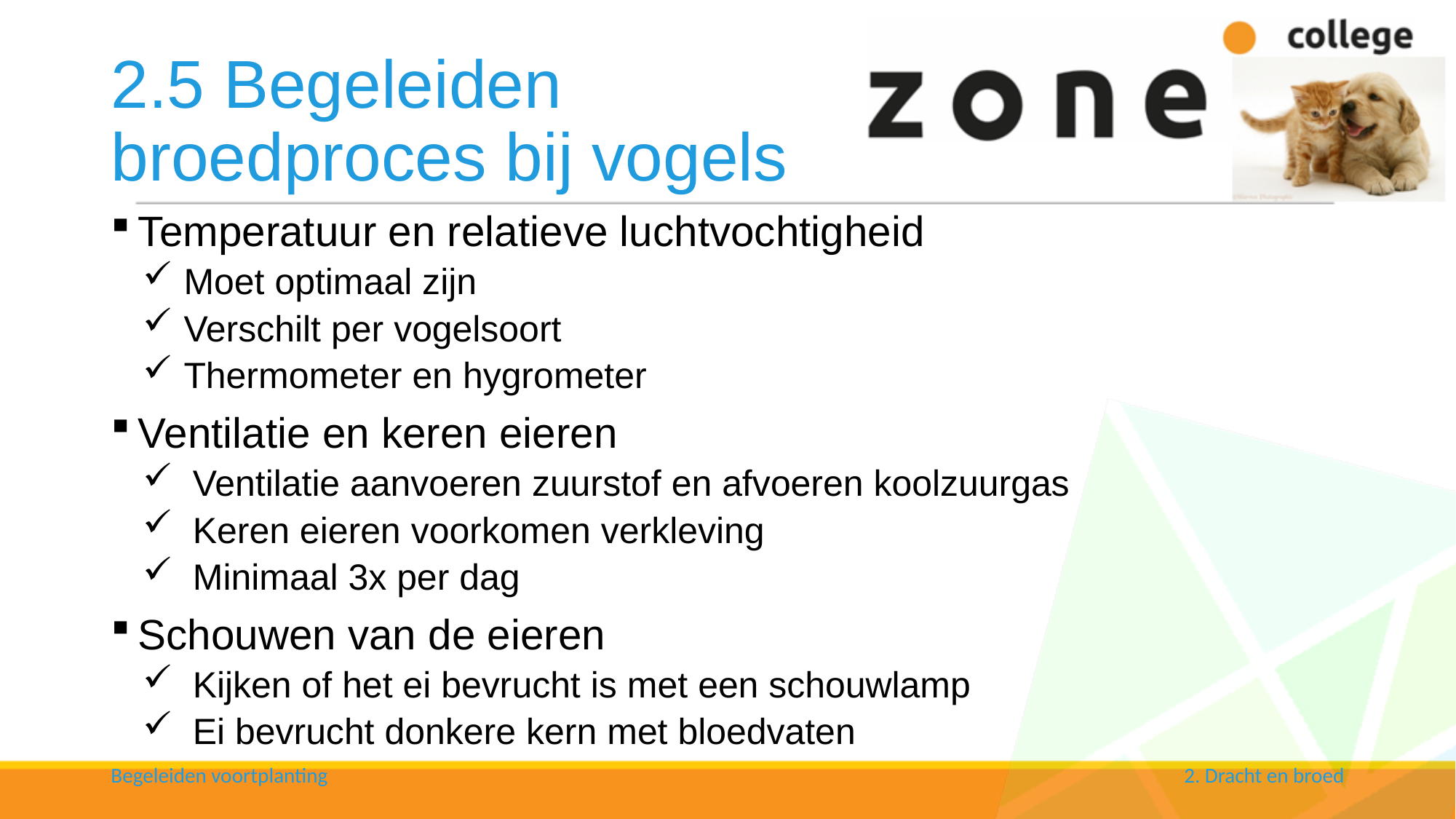

# 2.5 Begeleiden broedproces bij vogels
Temperatuur en relatieve luchtvochtigheid
Moet optimaal zijn
Verschilt per vogelsoort
Thermometer en hygrometer
Ventilatie en keren eieren
Ventilatie aanvoeren zuurstof en afvoeren koolzuurgas
Keren eieren voorkomen verkleving
Minimaal 3x per dag
Schouwen van de eieren
Kijken of het ei bevrucht is met een schouwlamp
Ei bevrucht donkere kern met bloedvaten

Begeleiden voortplanting
2. Dracht en broed